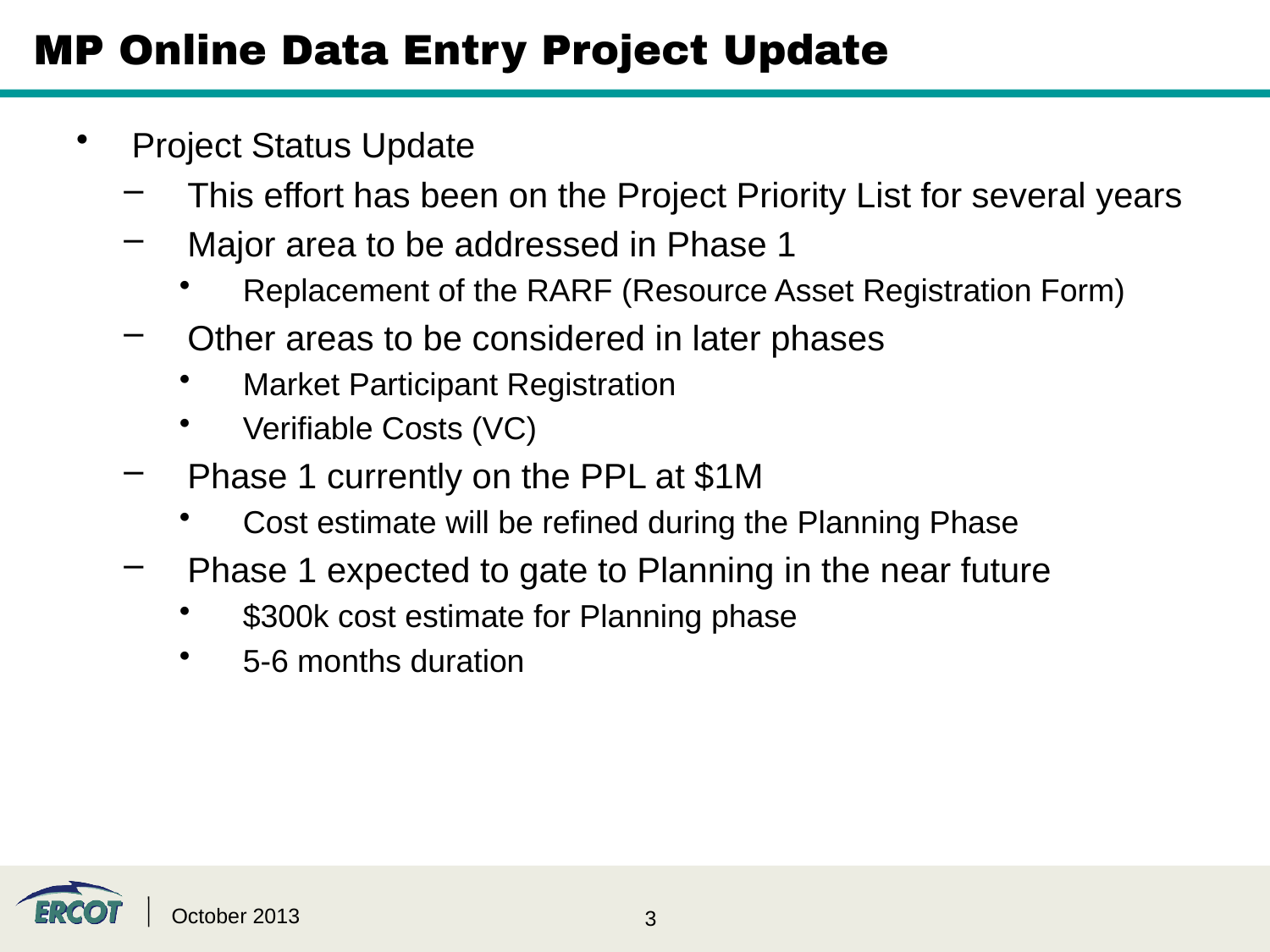

# MP Online Data Entry Project Update
Project Status Update
This effort has been on the Project Priority List for several years
Major area to be addressed in Phase 1
Replacement of the RARF (Resource Asset Registration Form)
Other areas to be considered in later phases
Market Participant Registration
Verifiable Costs (VC)
Phase 1 currently on the PPL at $1M
Cost estimate will be refined during the Planning Phase
Phase 1 expected to gate to Planning in the near future
$300k cost estimate for Planning phase
5-6 months duration

October 2013